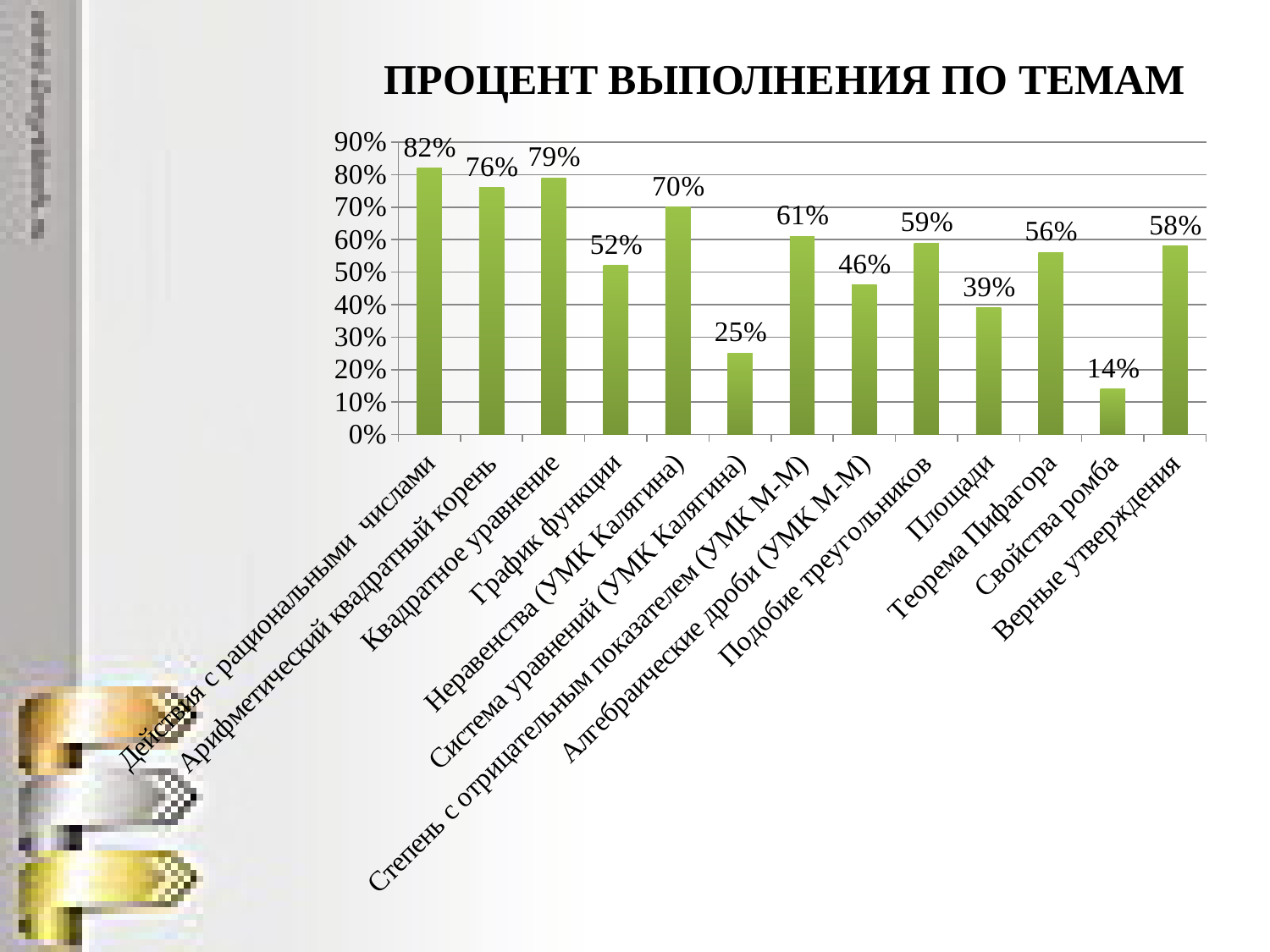

ПРОЦЕНТ ВЫПОЛНЕНИЯ ПО ТЕМАМ

### Chart

| Category |  |
|---|---|
| Действия с рациональными  числами | 0.82 |
| Арифметический квадратный корень | 0.76 |
| Квадратное уравнение | 0.79 |
| График функции | 0.52 |
| Неравенства (УМК Калягина) | 0.7 |
| Система уравнений (УМК Калягина) | 0.25 |
| Степень с отрицательным показателем (УМК М-М) | 0.61 |
| Алгебраические дроби (УМК М-М) | 0.46 |
| Подобие треугольников | 0.59 |
| Площади | 0.39 |
| Теорема Пифагора | 0.56 |
| Свойства ромба | 0.14 |
| Верные утверждения | 0.58 |